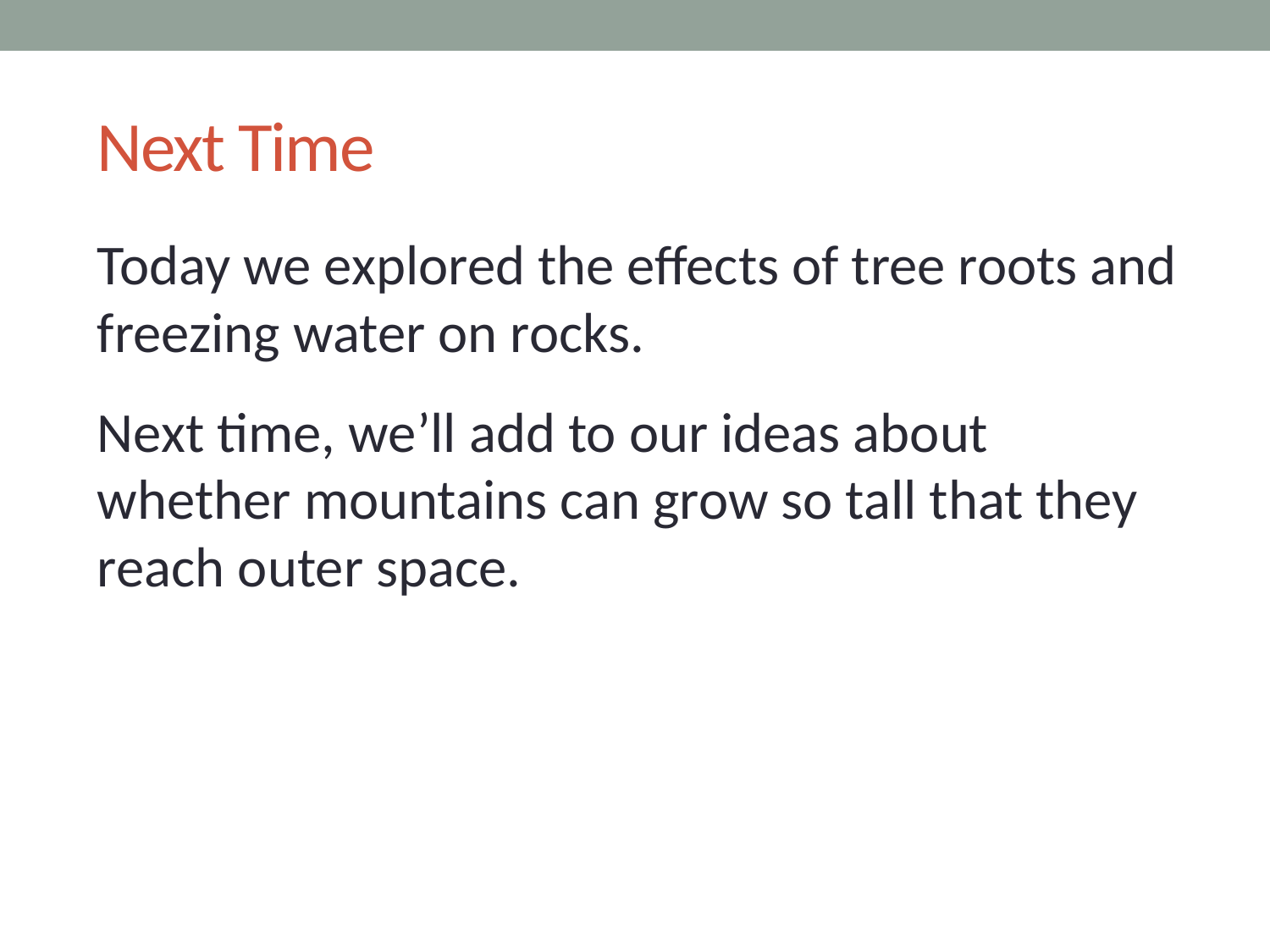

# Next Time
Today we explored the effects of tree roots and freezing water on rocks.
Next time, we’ll add to our ideas about whether mountains can grow so tall that they reach outer space.